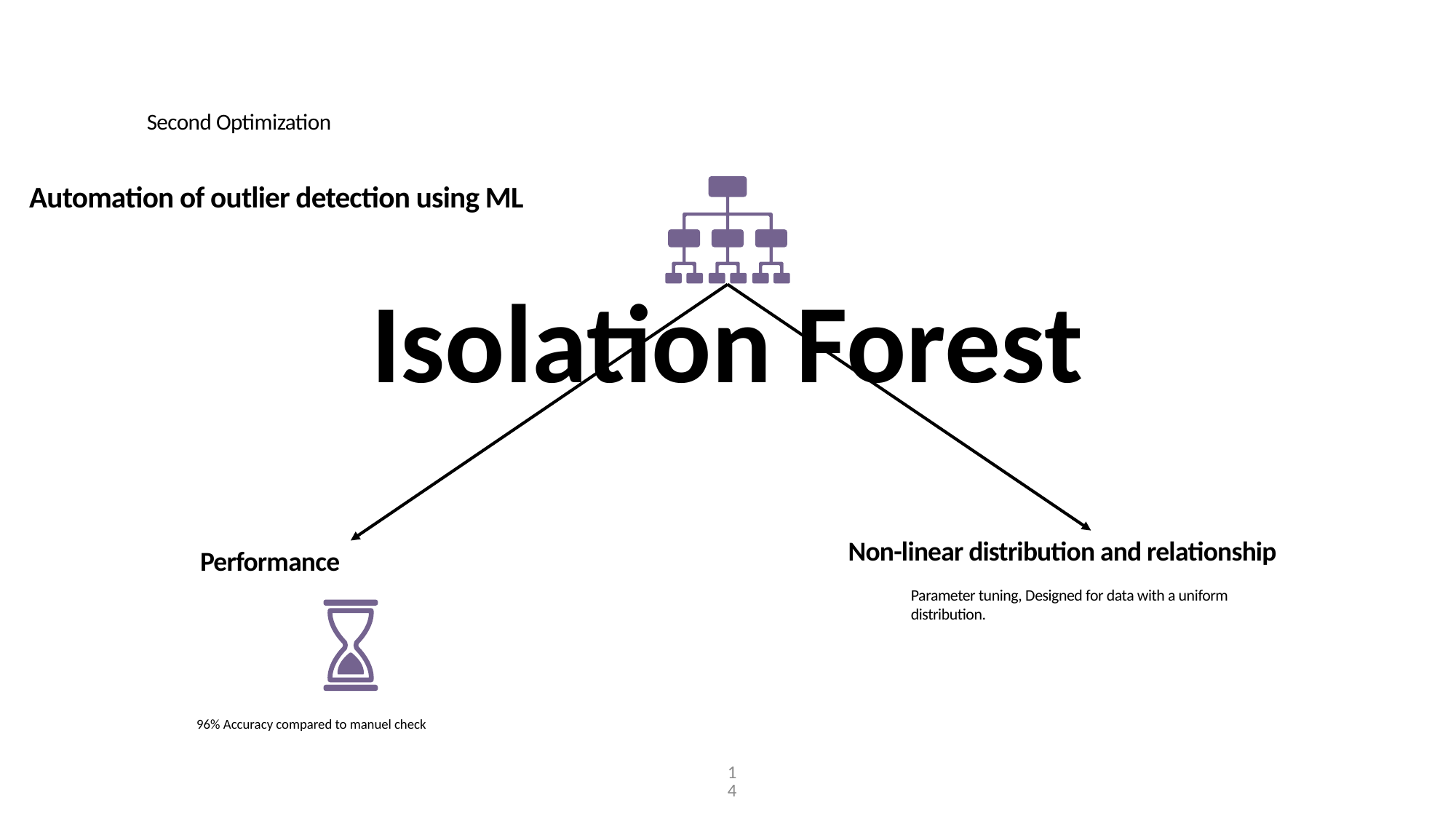

Second Optimization
Automation of outlier detection using ML

Isolation Forest
Non-linear distribution and relationship
Performance
Parameter tuning, Designed for data with a uniform distribution.

96% Accuracy compared to manuel check
14